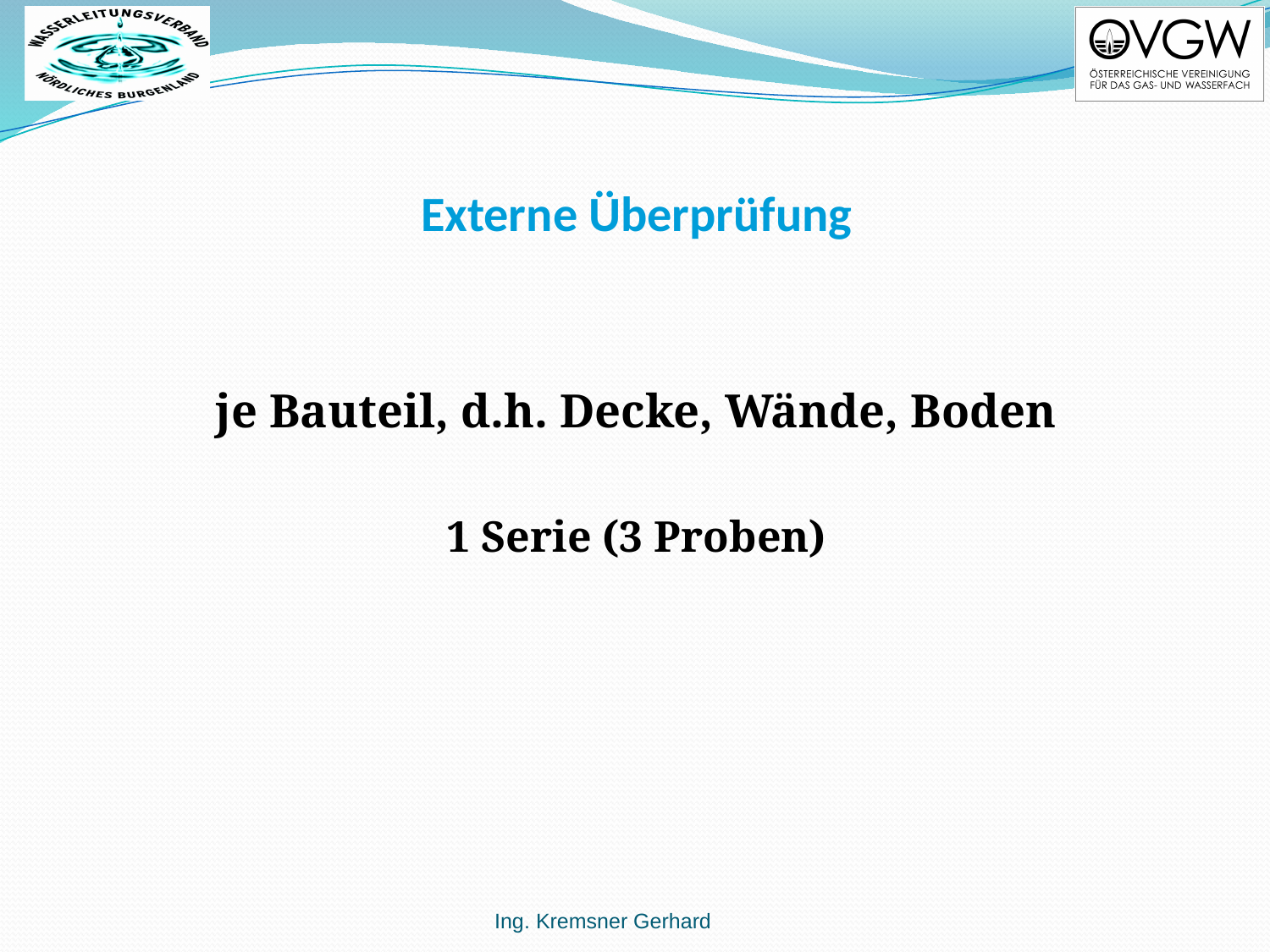

# Externe Überprüfung
je Bauteil, d.h. Decke, Wände, Boden

1 Serie (3 Proben)

Ing. Kremsner Gerhard